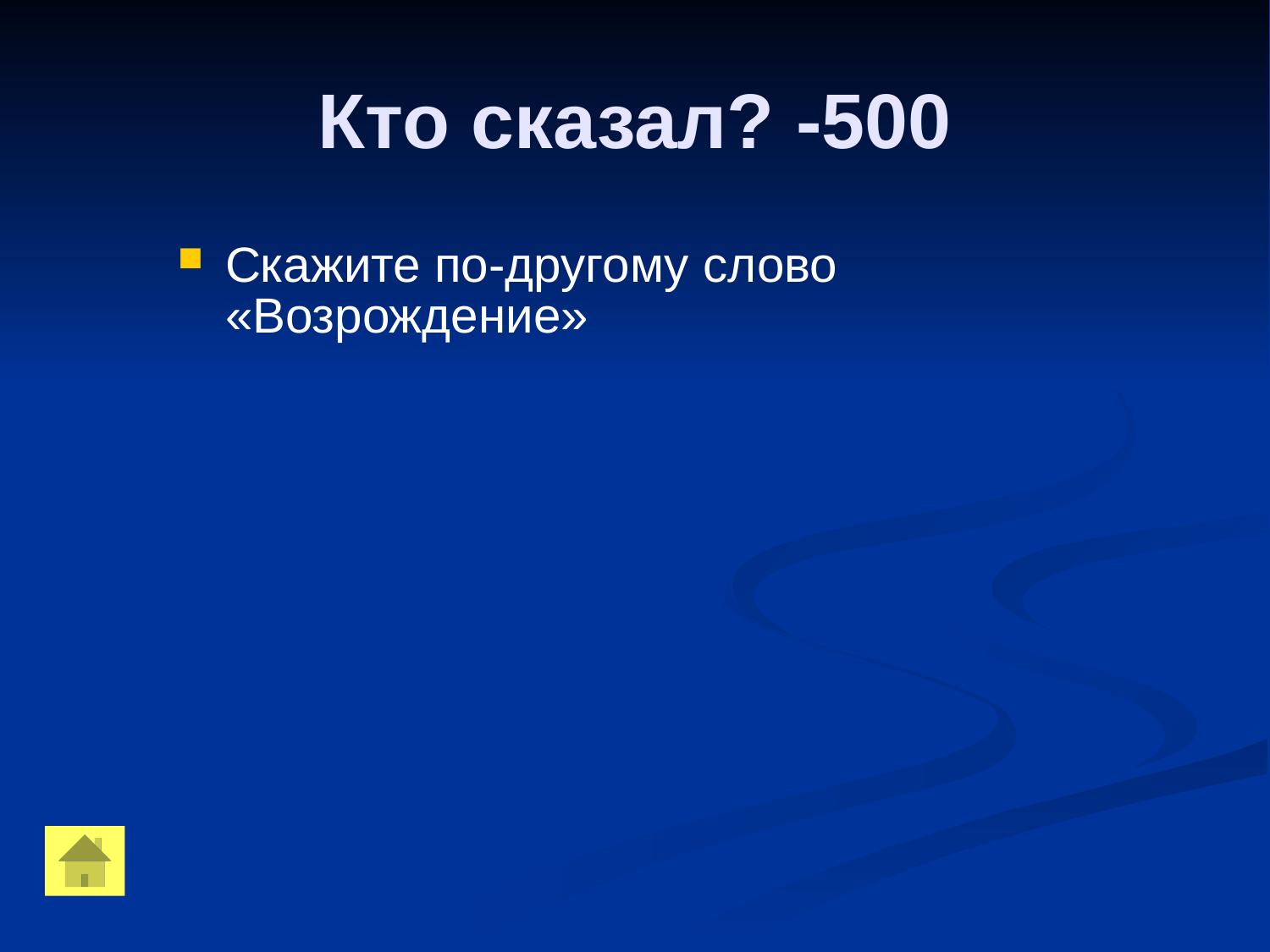

Кто сказал? -500
Скажите по-другому слово «Возрождение»